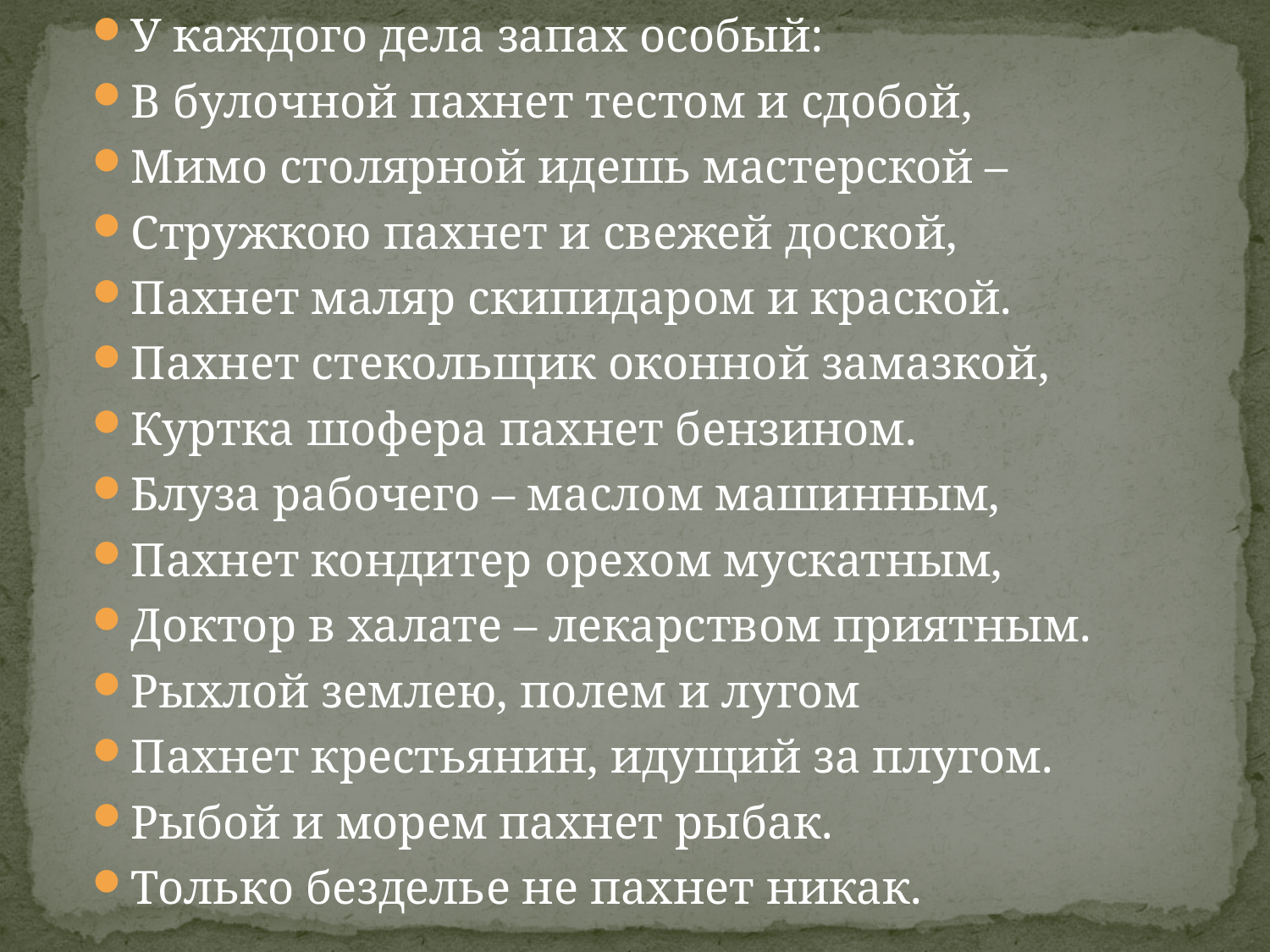

У каждого дела запах особый:
В булочной пахнет тестом и сдобой,
Мимо столярной идешь мастерской –
Стружкою пахнет и свежей доской,
Пахнет маляр скипидаром и краской.
Пахнет стекольщик оконной замазкой,
Куртка шофера пахнет бензином.
Блуза рабочего – маслом машинным,
Пахнет кондитер орехом мускатным,
Доктор в халате – лекарством приятным.
Рыхлой землею, полем и лугом
Пахнет крестьянин, идущий за плугом.
Рыбой и морем пахнет рыбак.
Только безделье не пахнет никак.